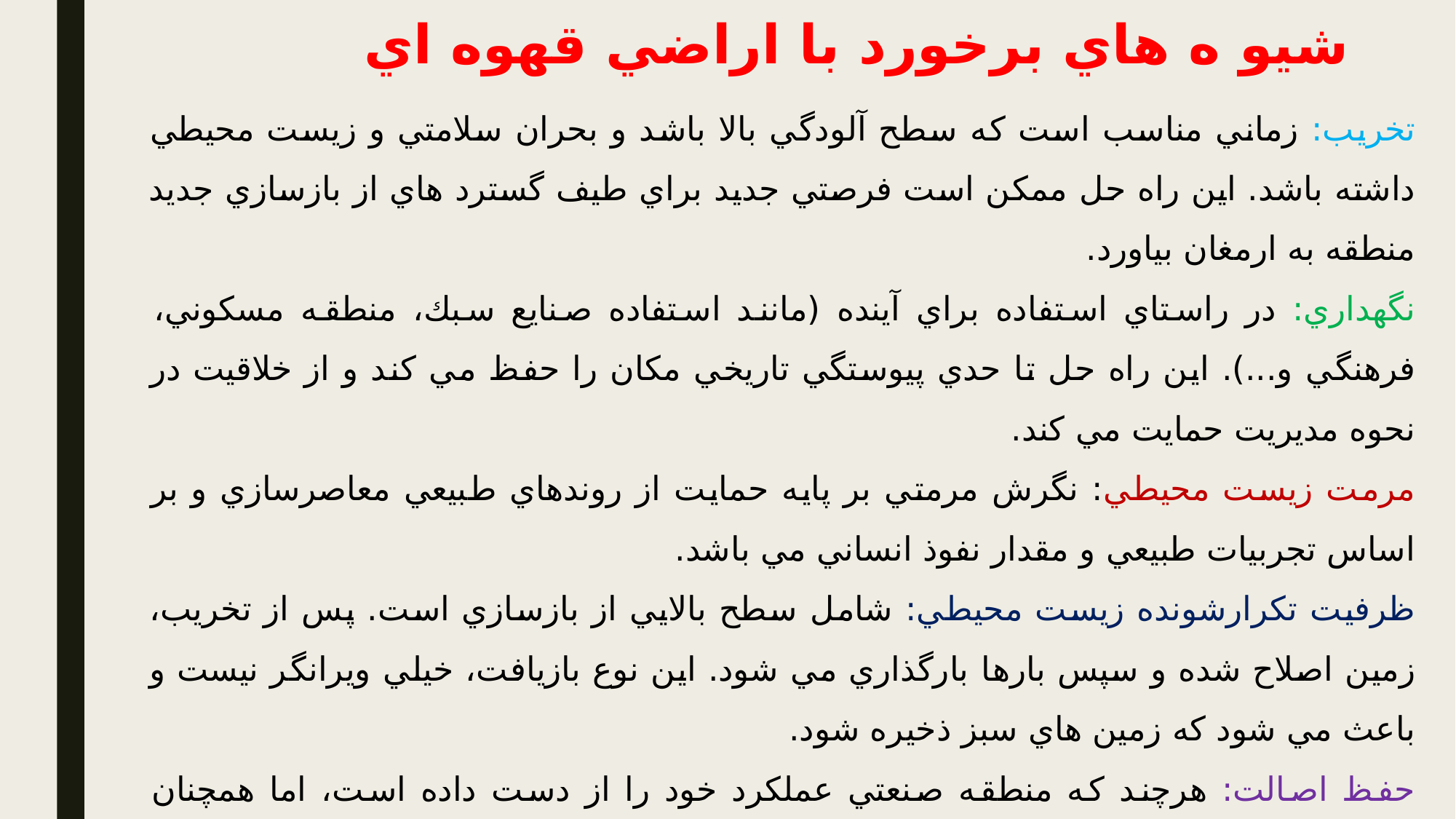

# شیو ه هاي برخورد با اراضي قهوه اي
تخريب: زماني مناسب است كه سطح آلودگي بالا باشد و بحران سلامتي و زيست محيطي داشته باشد. اين راه حل ممکن است فرصتي جديد براي طيف گسترد هاي از بازسازي جديد منطقه به ارمغان بياورد.
نگهداري: در راستاي استفاده براي آينده (مانند استفاده صنايع سبك، منطقه مسکوني، فرهنگي و...). اين راه حل تا حدي پيوستگي تاريخي مکان را حفظ مي كند و از خلاقيت در نحوه مديريت حمايت مي كند.
مرمت زيست محيطي: نگرش مرمتي بر پايه حمايت از روندهاي طبيعي معاصرسازي و بر اساس تجربيات طبيعي و مقدار نفوذ انساني مي باشد.
ظرفيت تکرارشونده زيست محيطي: شامل سطح بالايي از بازسازي است. پس از تخريب، زمين اصلاح شده و سپس بارها بارگذاري مي شود. اين نوع بازيافت، خيلي ويرانگر نيست و باعث مي شود كه زمين هاي سبز ذخيره شود.
حفظ اصالت: هرچند كه منطقه صنعتي عملکرد خود را از دست داده است، اما همچنان بعنوان نقطه اي كه گذشته را نشان مي دهد، عمل مي كند.